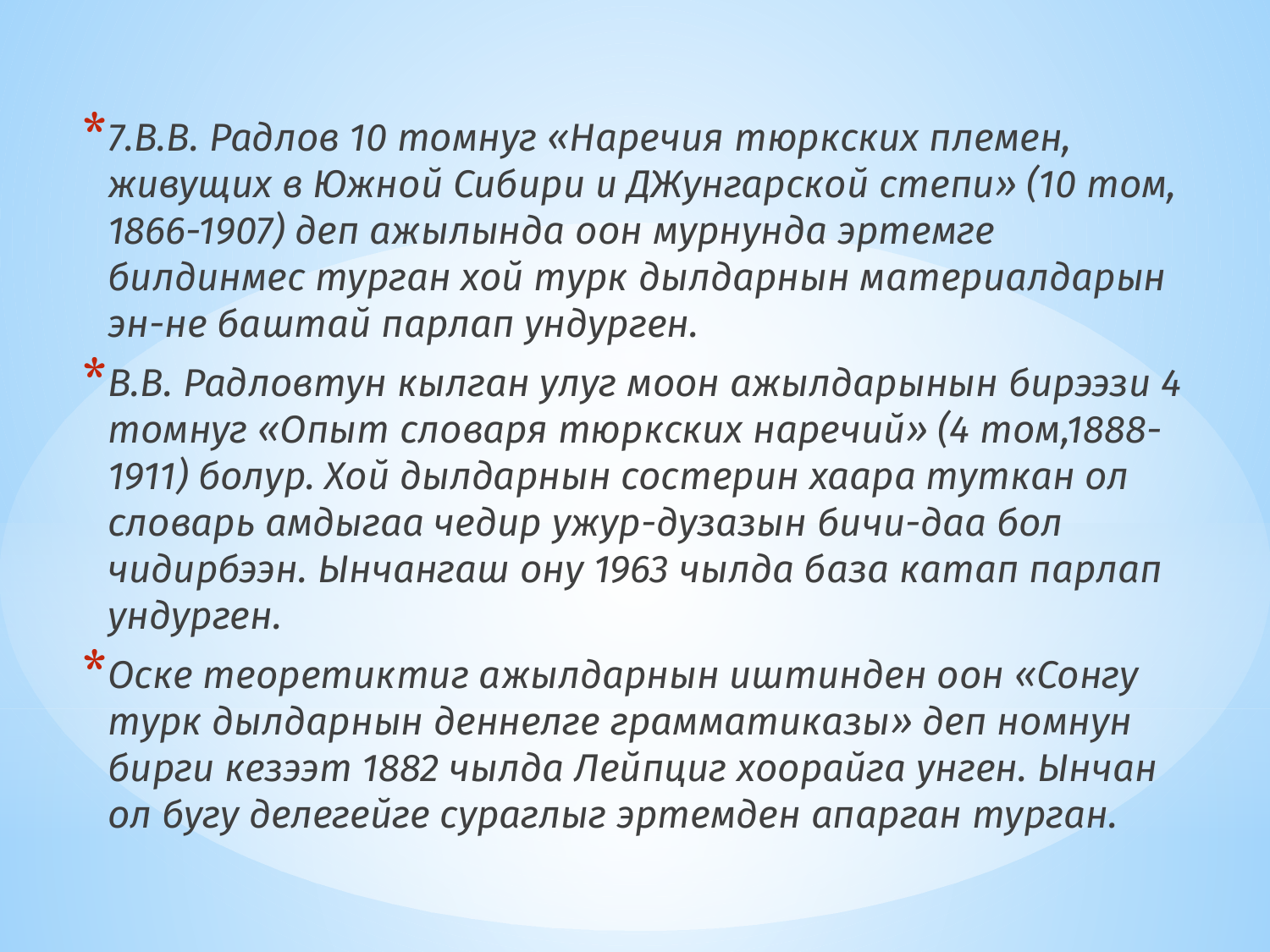

7.В.В. Радлов 10 томнуг «Наречия тюркских племен, живущих в Южной Сибири и ДЖунгарской степи» (10 том, 1866-1907) деп ажылында оон мурнунда эртемге билдинмес турган хой турк дылдарнын материалдарын эн-не баштай парлап ундурген.
В.В. Радловтун кылган улуг моон ажылдарынын бирээзи 4 томнуг «Опыт словаря тюркских наречий» (4 том,1888-1911) болур. Хой дылдарнын состерин хаара туткан ол словарь амдыгаа чедир ужур-дузазын бичи-даа бол чидирбээн. Ынчангаш ону 1963 чылда база катап парлап ундурген.
Оске теоретиктиг ажылдарнын иштинден оон «Сонгу турк дылдарнын деннелге грамматиказы» деп номнун бирги кезээт 1882 чылда Лейпциг хоорайга унген. Ынчан ол бугу делегейге сураглыг эртемден апарган турган.